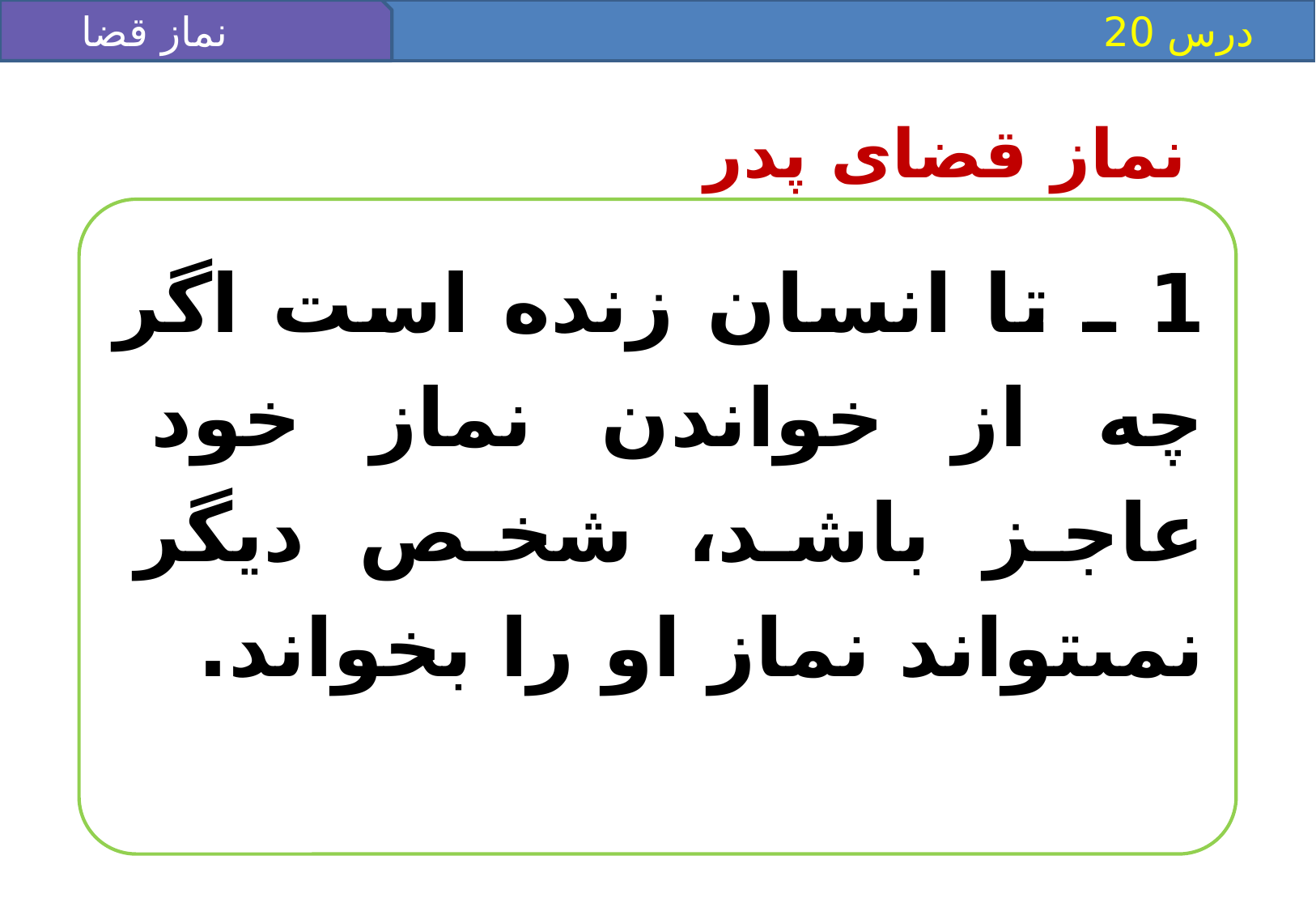

نماز قضا
 درس 20
نماز قضاى پدر

1 ـ تا انسان زنده است اگر چه از خواندن نماز خود عاجز باشد، شخص ديگر نمى‏تواند نماز او را بخواند.